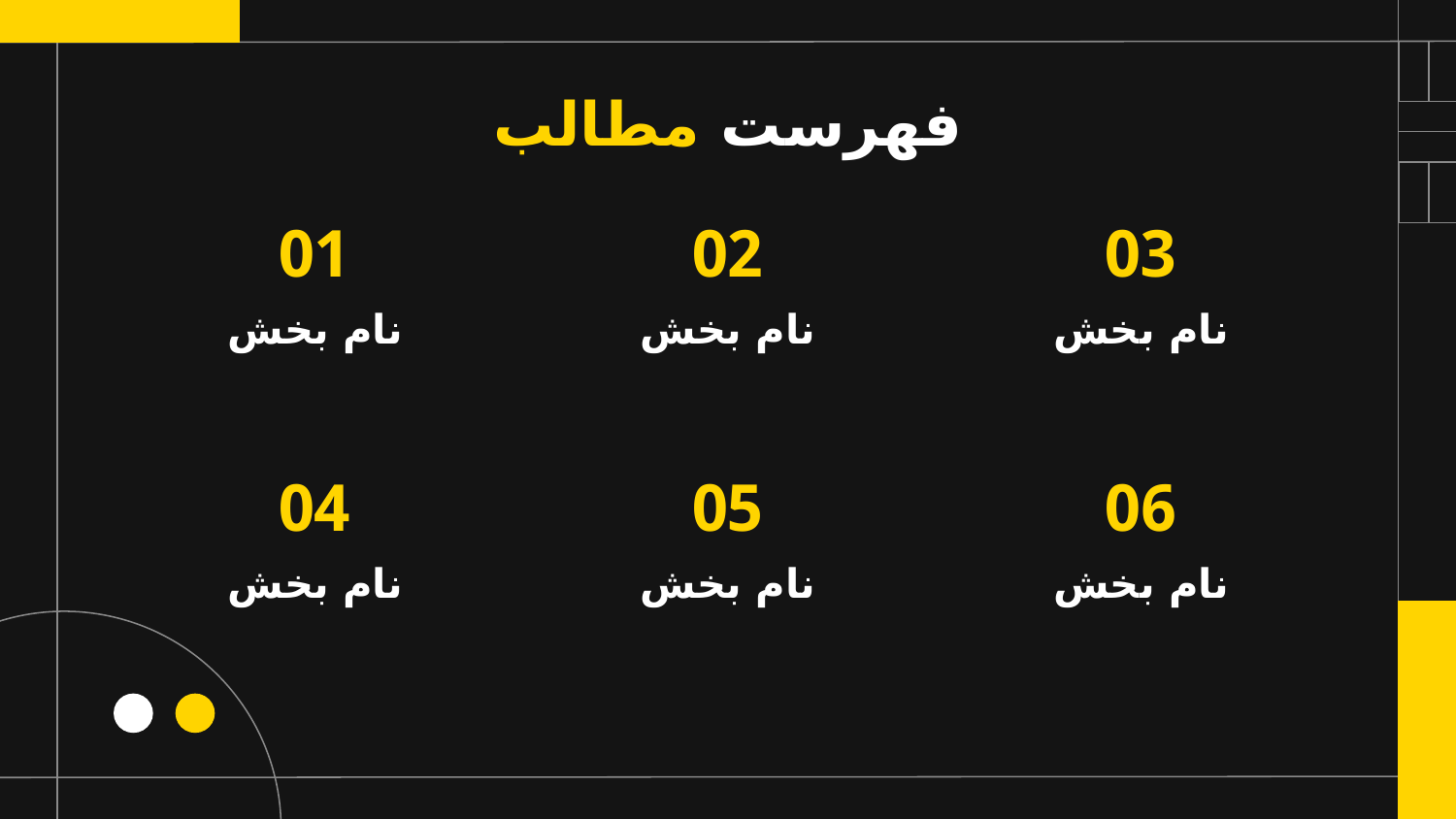

# فهرست مطالب
01
02
03
نام بخش
نام بخش
نام بخش
04
05
06
نام بخش
نام بخش
نام بخش